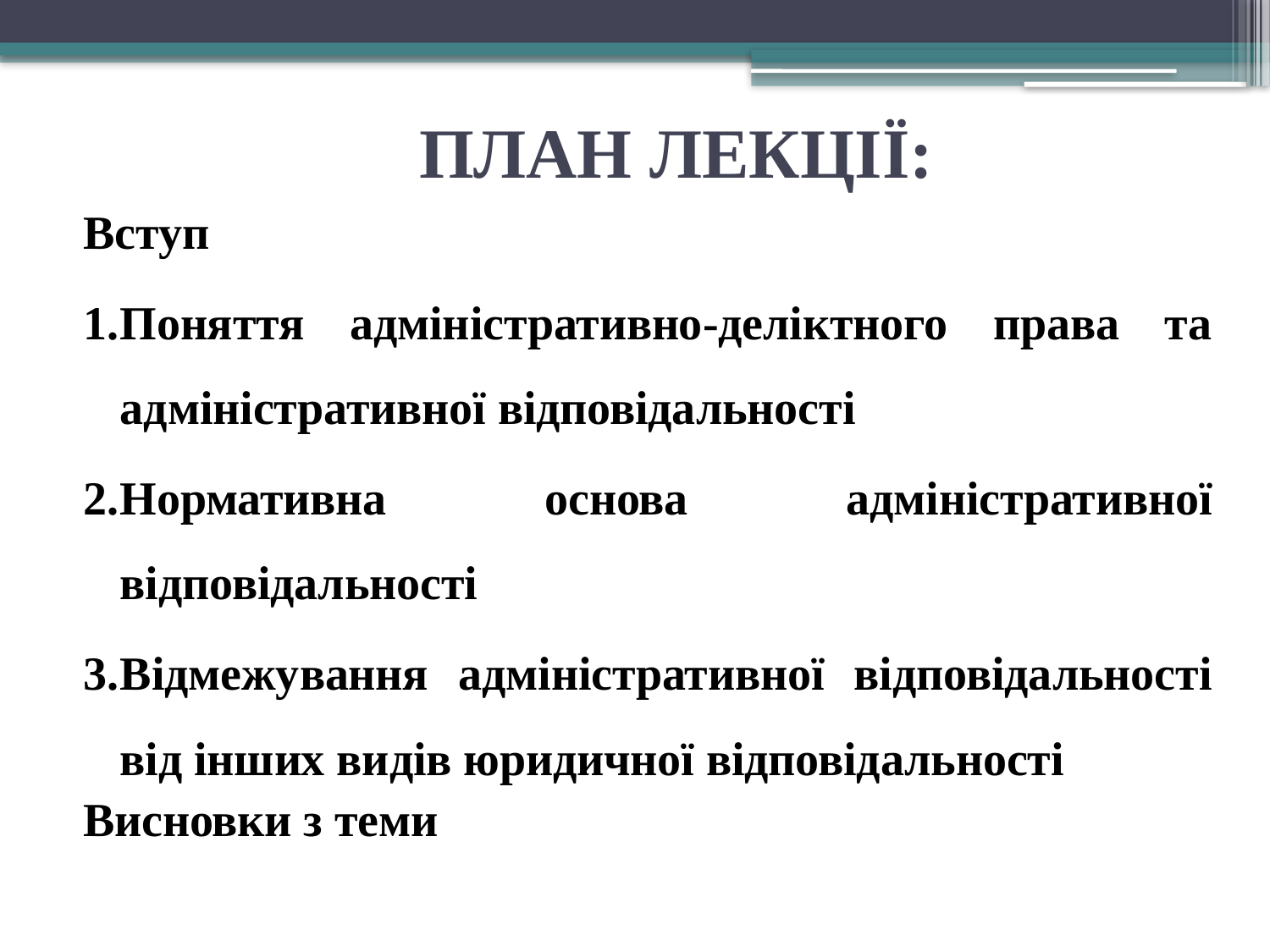

# ПЛАН ЛЕКЦІЇ:
Вступ
1.	Поняття адміністративно-деліктного права та адміністративної відповідальності
2.	Нормативна основа адміністративної відповідальності
3.	Відмежування адміністративної відповідальності від інших видів юридичної відповідальності
Висновки з теми